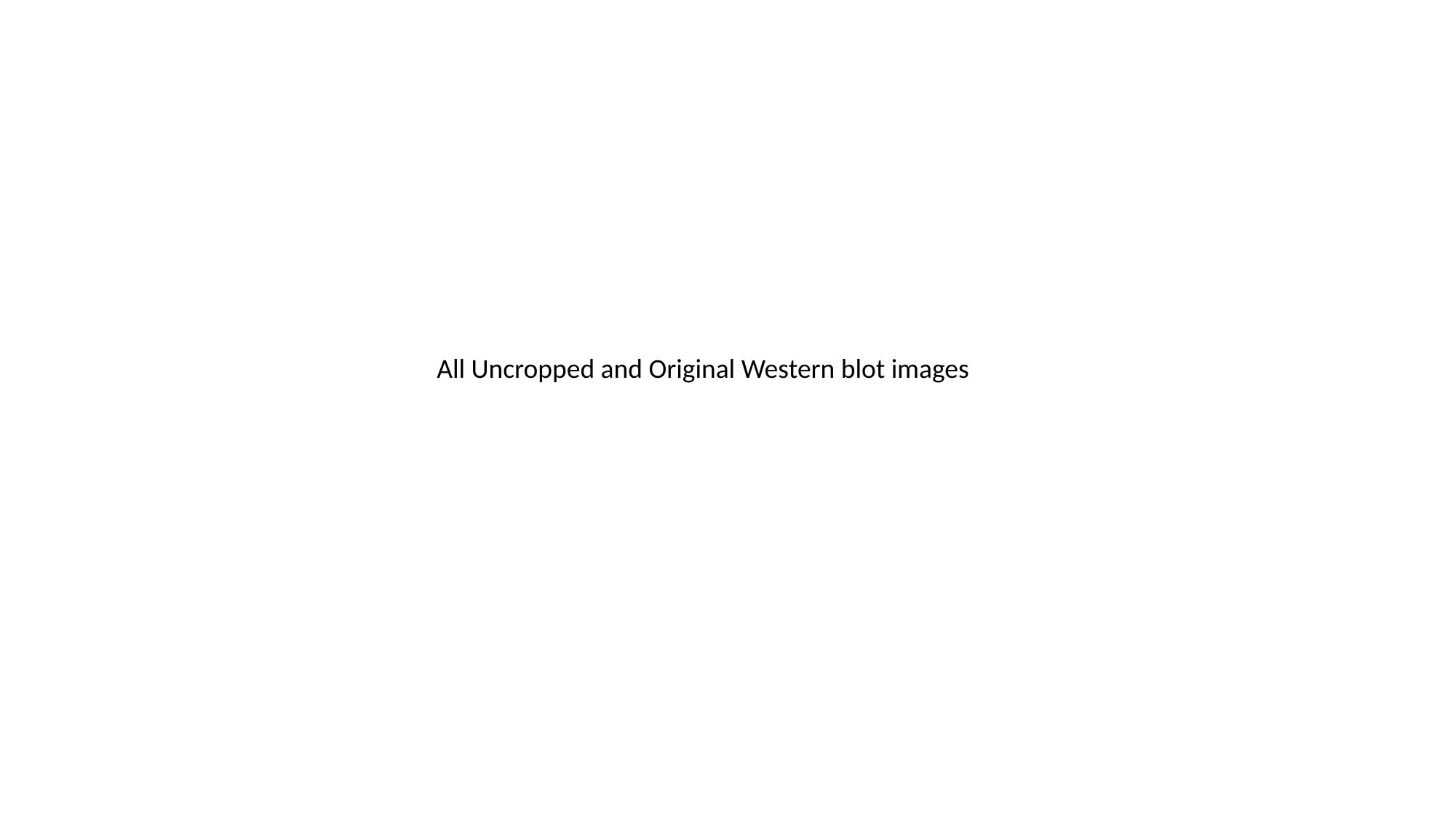

All Uncropped and Original Western blot images